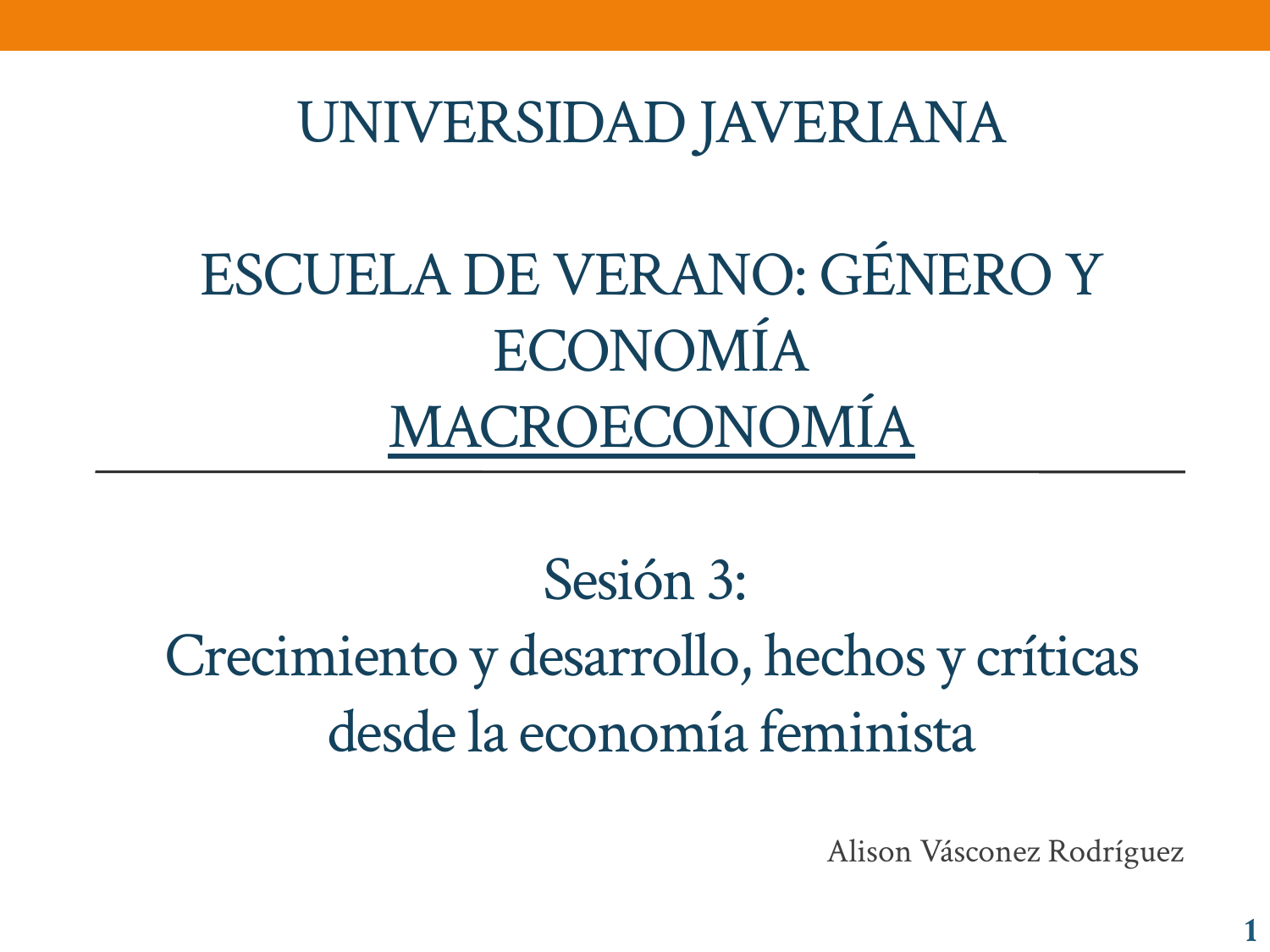

# UNIVERSIDAD JAVERIANA ESCUELA DE VERANO: GÉNERO Y ECONOMÍA Macroeconomía Sesión 3: Crecimiento y desarrollo, hechos y críticas desde la economía feminista

Alison Vásconez Rodríguez
1